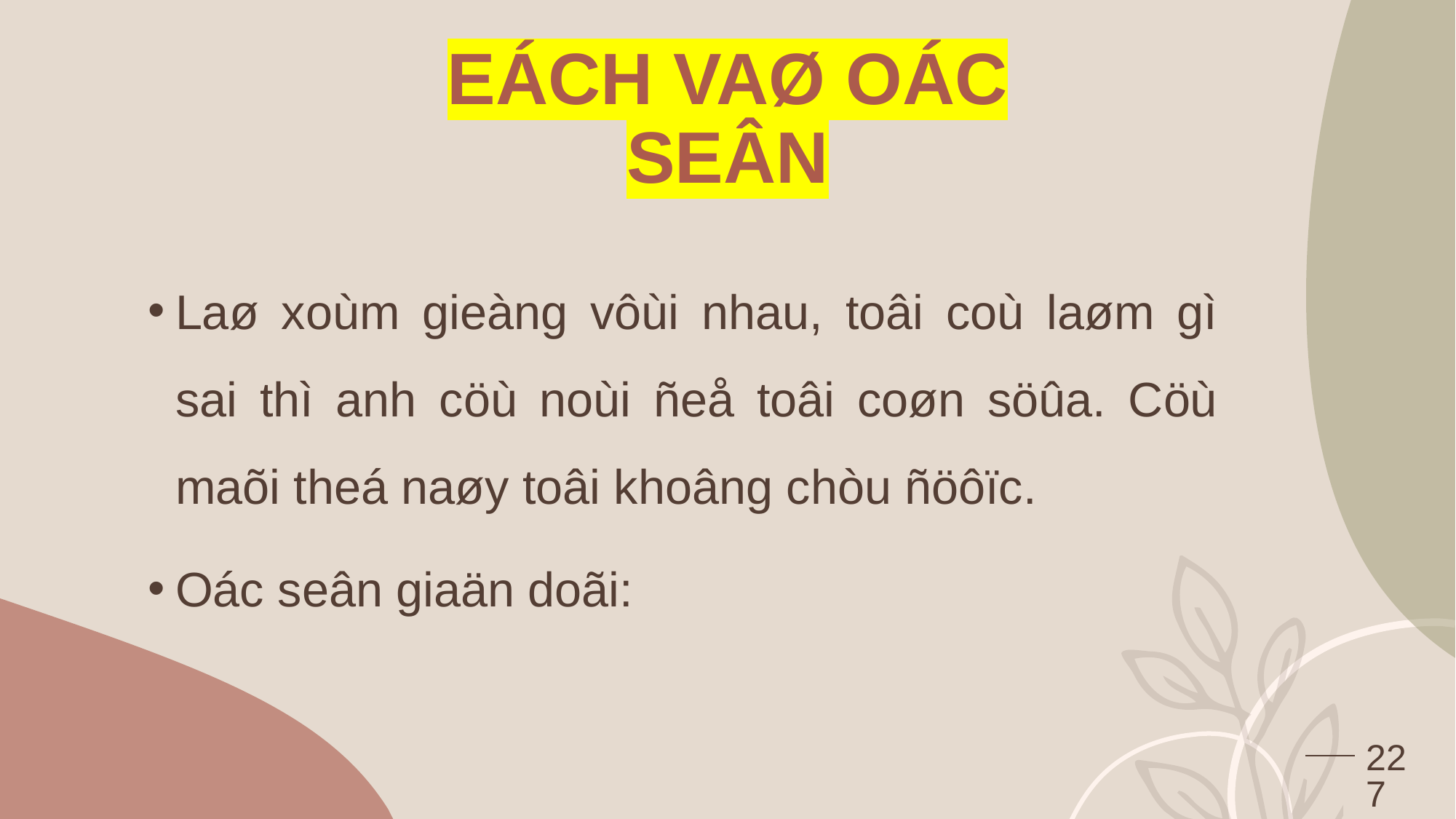

# EÁCH VAØ OÁC SEÂN
Laø xoùm gieàng vôùi nhau, toâi coù laøm gì sai thì anh cöù noùi ñeå toâi coøn söûa. Cöù maõi theá naøy toâi khoâng chòu ñöôïc.
Oác seân giaän doãi:
227